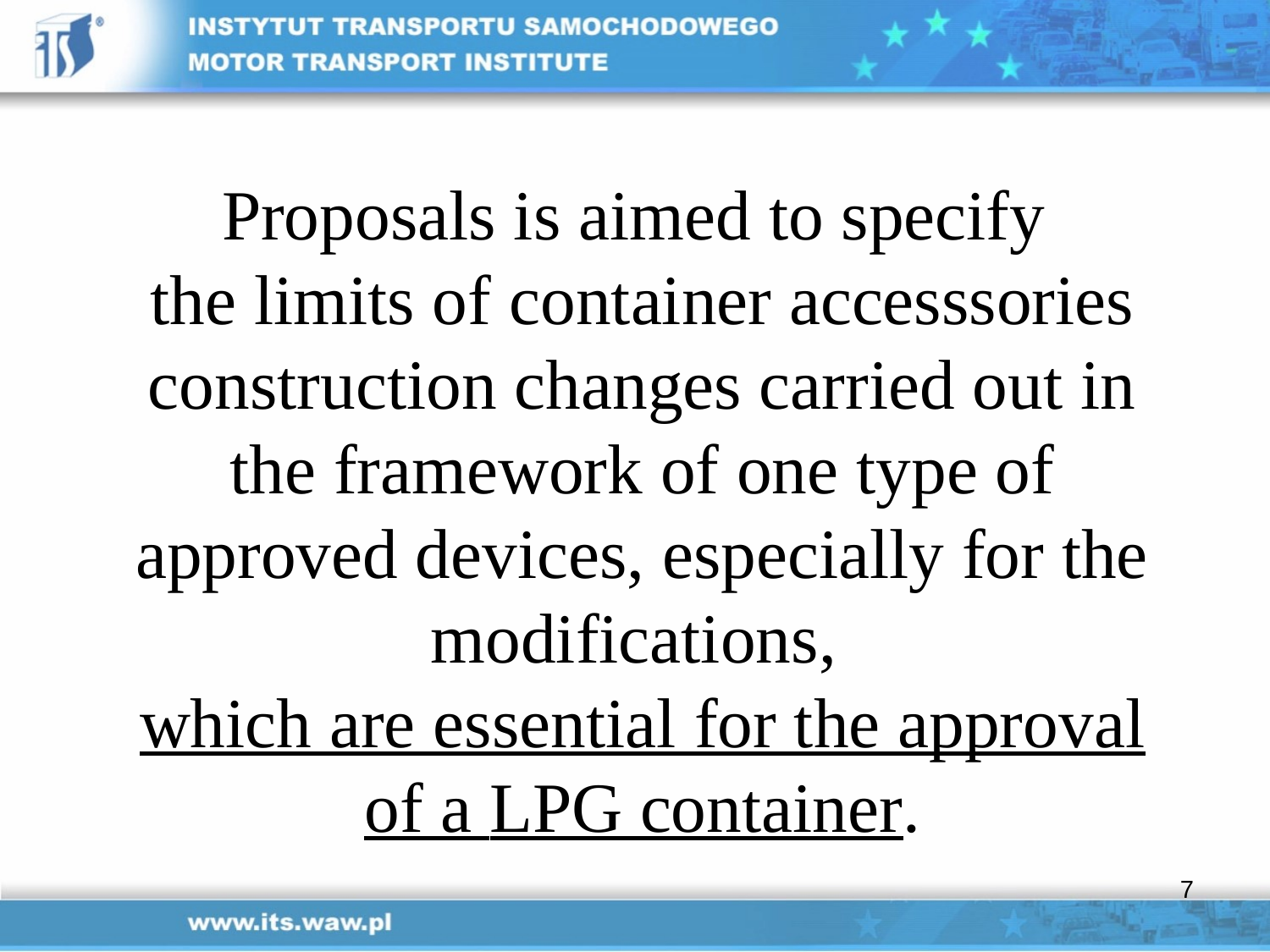

Proposals is aimed to specify
the limits of container accesssories construction changes carried out in the framework of one type of approved devices, especially for the modifications,
which are essential for the approval of a LPG container.

7